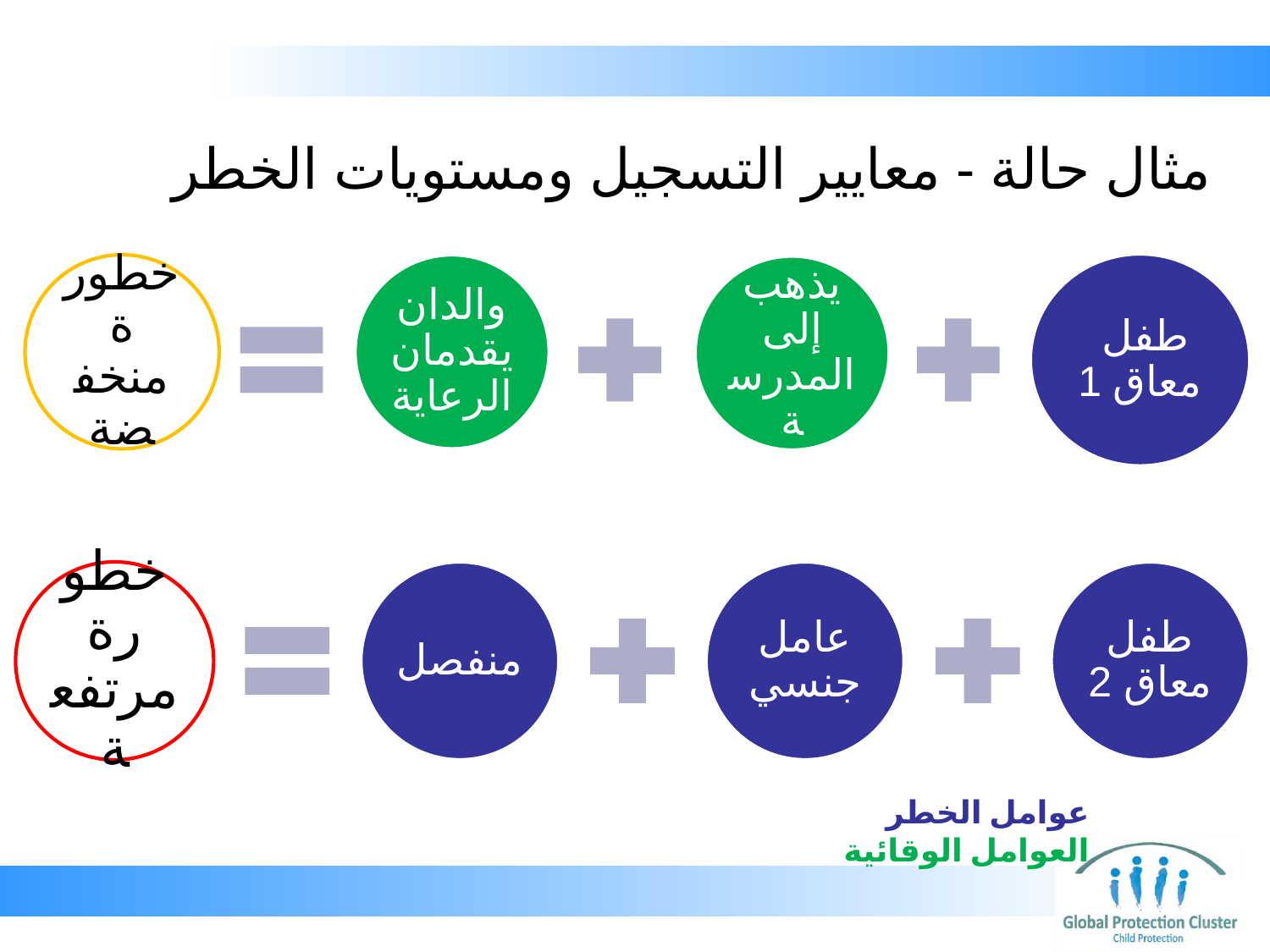

# مثال حالة - معايير التسجيل ومستويات الخطر
طفل
معاق 1

خطورة منخفضة

يذهب إلى المدرسة

والدان يقدمان الرعاية
طفل معاق 2

عامل جنسي

منفصل

خطورة مرتفعة
عوامل الخطر
العوامل الوقائية